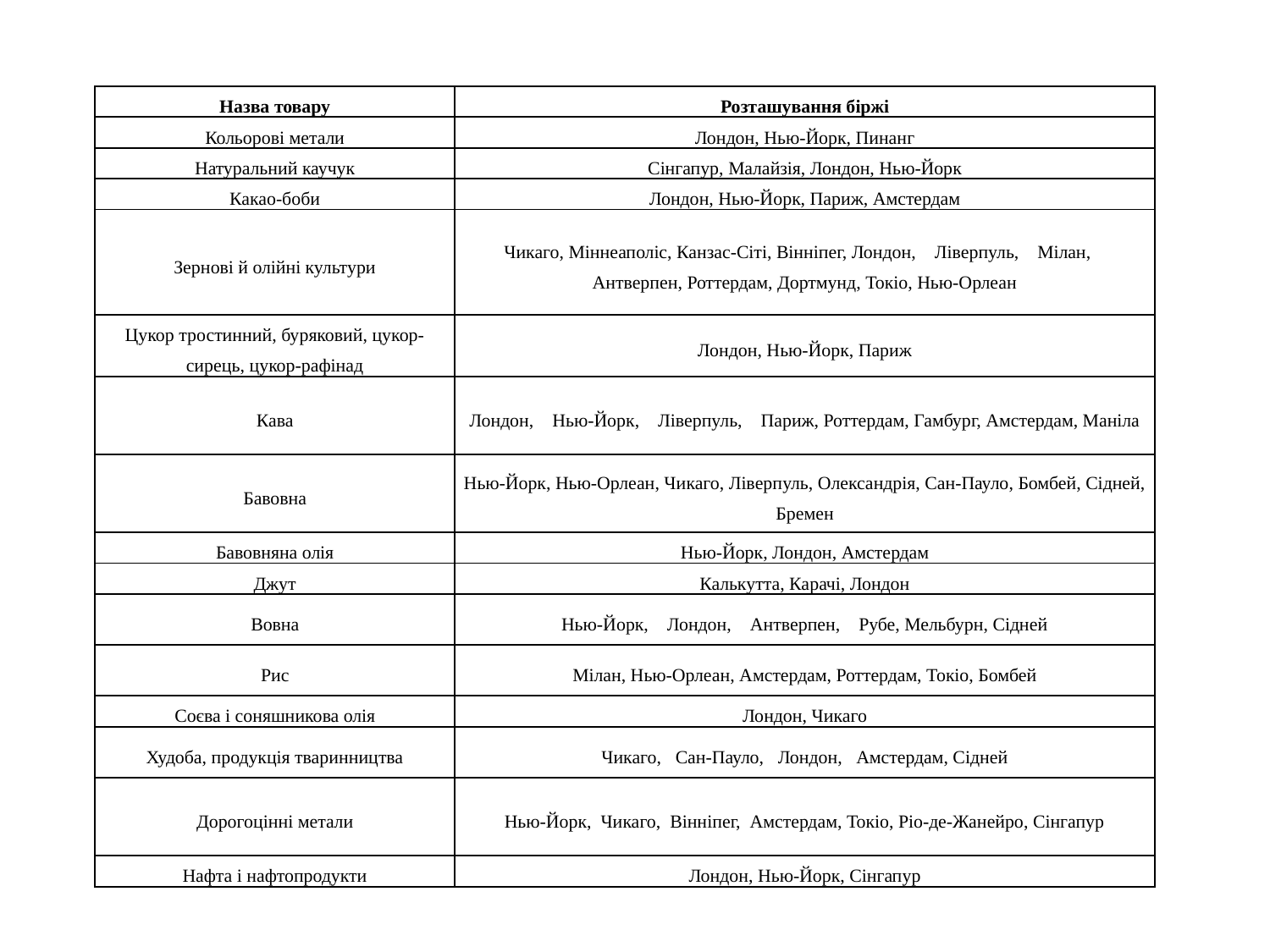

| Назва товару | Розташування біржі |
| --- | --- |
| Кольорові метали | Лондон, Нью-Йорк, Пинанг |
| Натуральний каучук | Сінгапур, Малайзія, Лондон, Нью-Йорк |
| Какао-боби | Лондон, Нью-Йорк, Париж, Амстердам |
| Зернові й олійні культури | Чикаго, Міннеаполіс, Канзас-Сіті, Вінніпег, Лондон, Ліверпуль, Мілан, Антверпен, Роттердам, Дортмунд, Токіо, Нью-Орлеан |
| Цукор тростинний, буряковий, цукор-сирець, цукор-рафінад | Лондон, Нью-Йорк, Париж |
| Кава | Лондон, Нью-Йорк, Ліверпуль, Париж, Роттердам, Гамбург, Амстердам, Маніла |
| Бавовна | Нью-Йорк, Нью-Орлеан, Чикаго, Ліверпуль, Олександрія, Сан-Пауло, Бомбей, Сідней, Бремен |
| Бавовняна олія | Нью-Йорк, Лондон, Амстердам |
| Джут | Калькутта, Карачі, Лондон |
| Вовна | Нью-Йорк, Лондон, Антверпен, Рубе, Мельбурн, Сідней |
| Рис | Мілан, Нью-Орлеан, Амстердам, Роттердам, Токіо, Бомбей |
| Соєва і соняшникова олія | Лондон, Чикаго |
| Худоба, продукція тваринництва | Чикаго, Сан-Пауло, Лондон, Амстердам, Сідней |
| Дорогоцінні метали | Нью-Йорк, Чикаго, Вінніпег, Амстердам, Токіо, Ріо-де-Жанейро, Сінгапур |
| Нафта і нафтопродукти | Лондон, Нью-Йорк, Сінгапур |